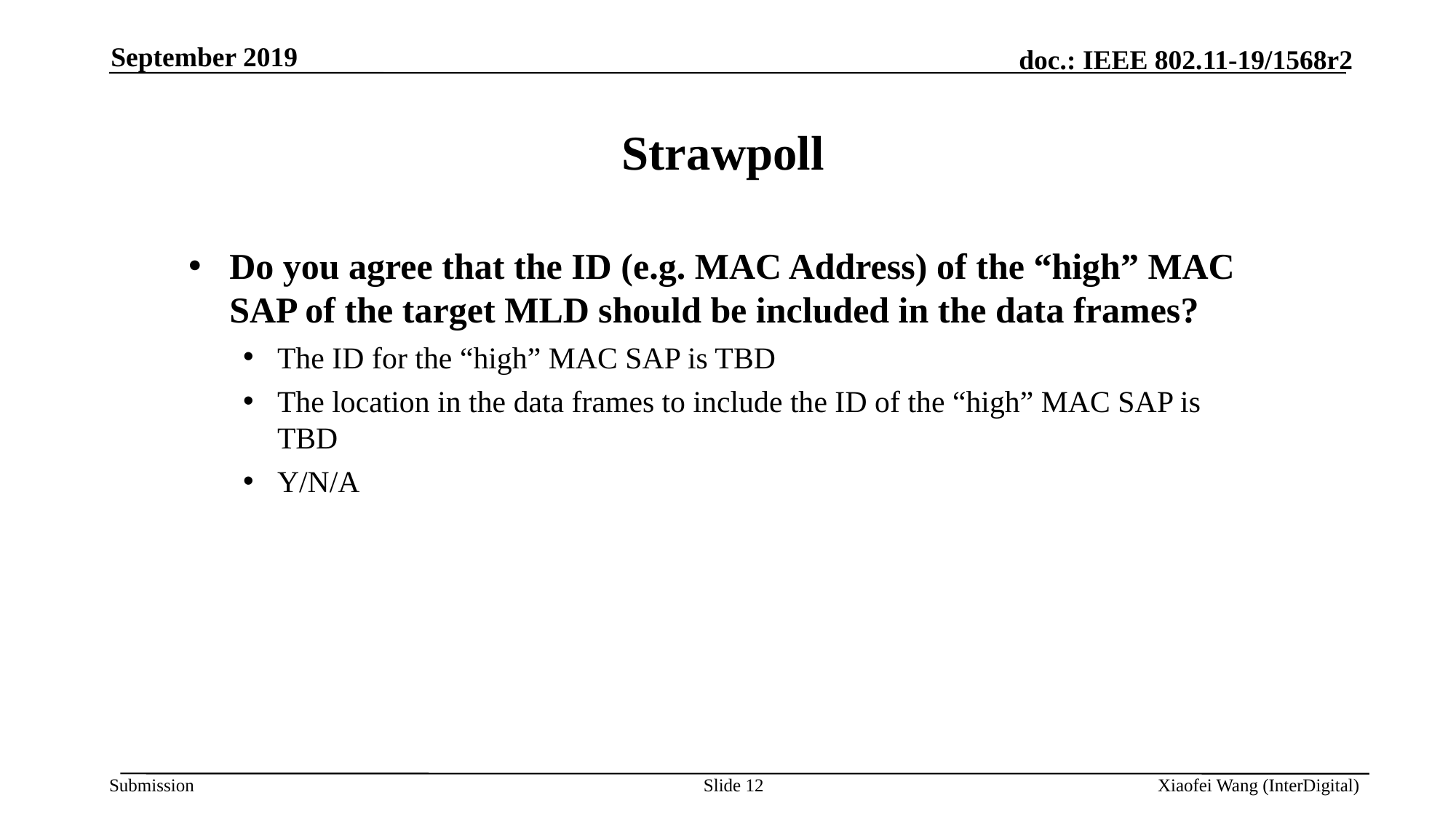

September 2019
# Strawpoll

Do you agree that the ID (e.g. MAC Address) of the “high” MAC SAP of the target MLD should be included in the data frames?
The ID for the “high” MAC SAP is TBD
The location in the data frames to include the ID of the “high” MAC SAP is TBD
Y/N/A

Slide 12
Xiaofei Wang (InterDigital)